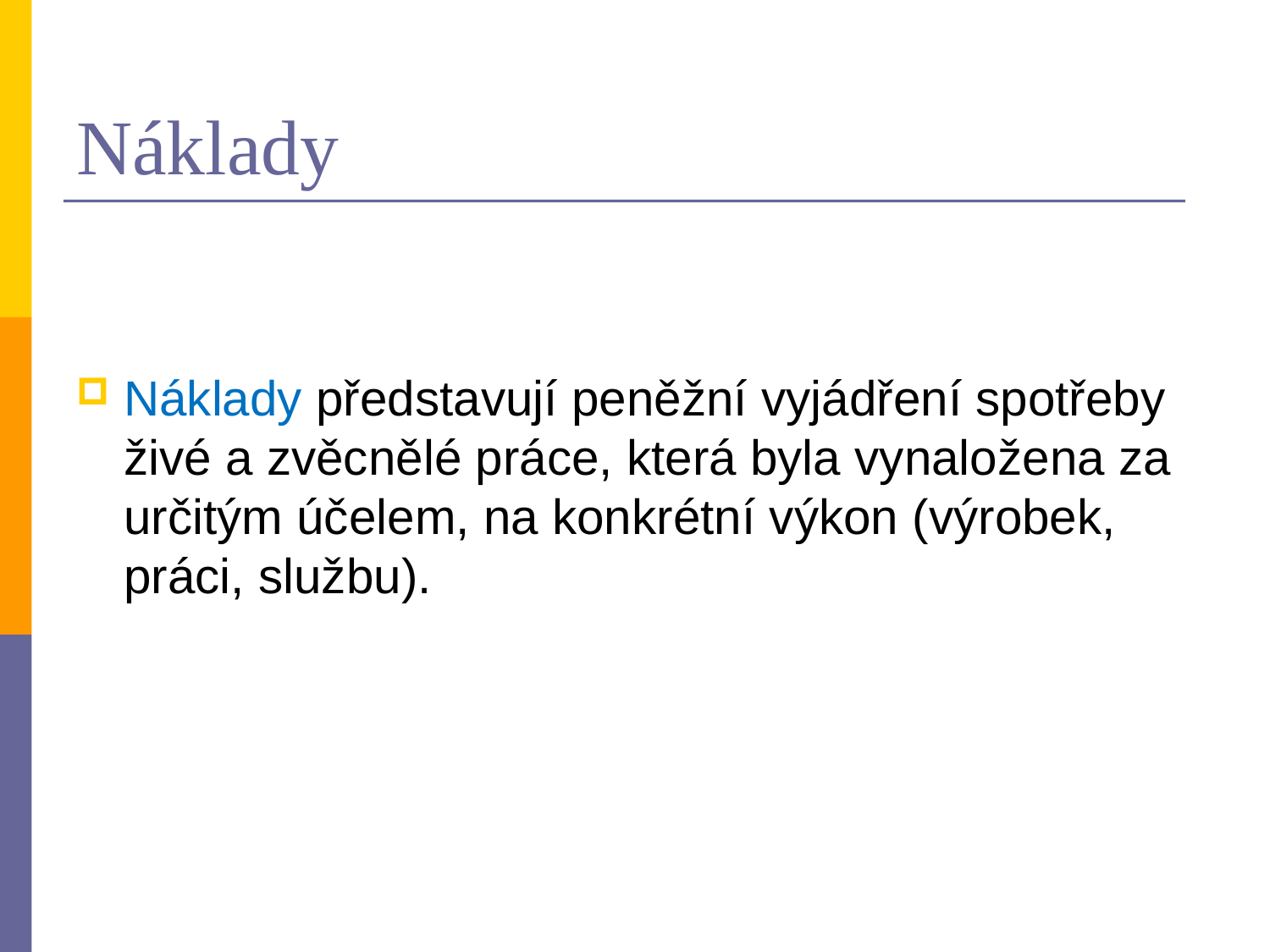

# Náklady

Náklady představují peněžní vyjádření spotřeby živé a zvěcnělé práce, která byla vynaložena za určitým účelem, na konkrétní výkon (výrobek, práci, službu).